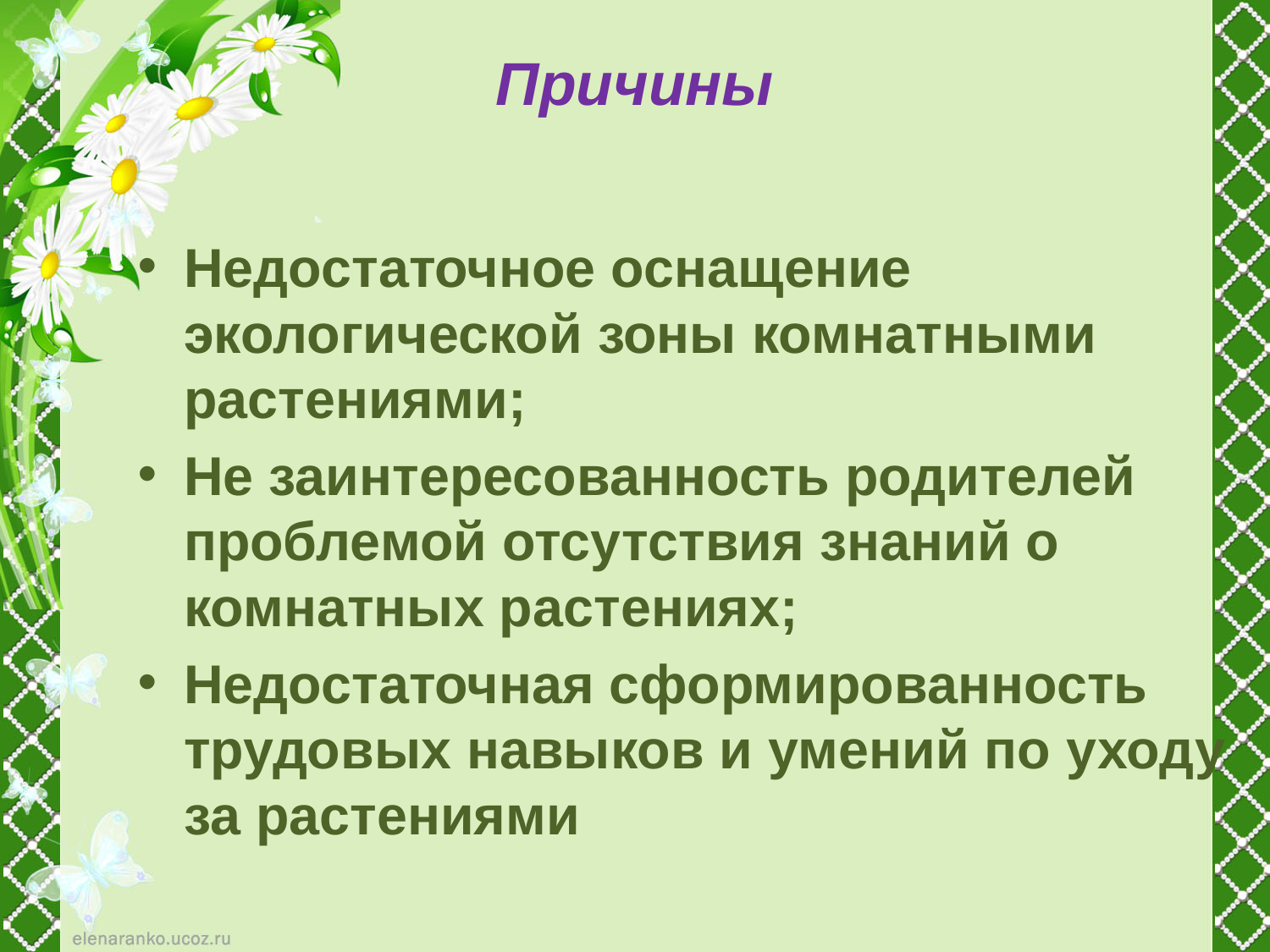

# Причины
Недостаточное оснащение  экологической зоны комнатными растениями;
Не заинтересованность родителей проблемой отсутствия знаний о комнатных растениях;
Недостаточная сформированность трудовых навыков и умений по уходу за растениями